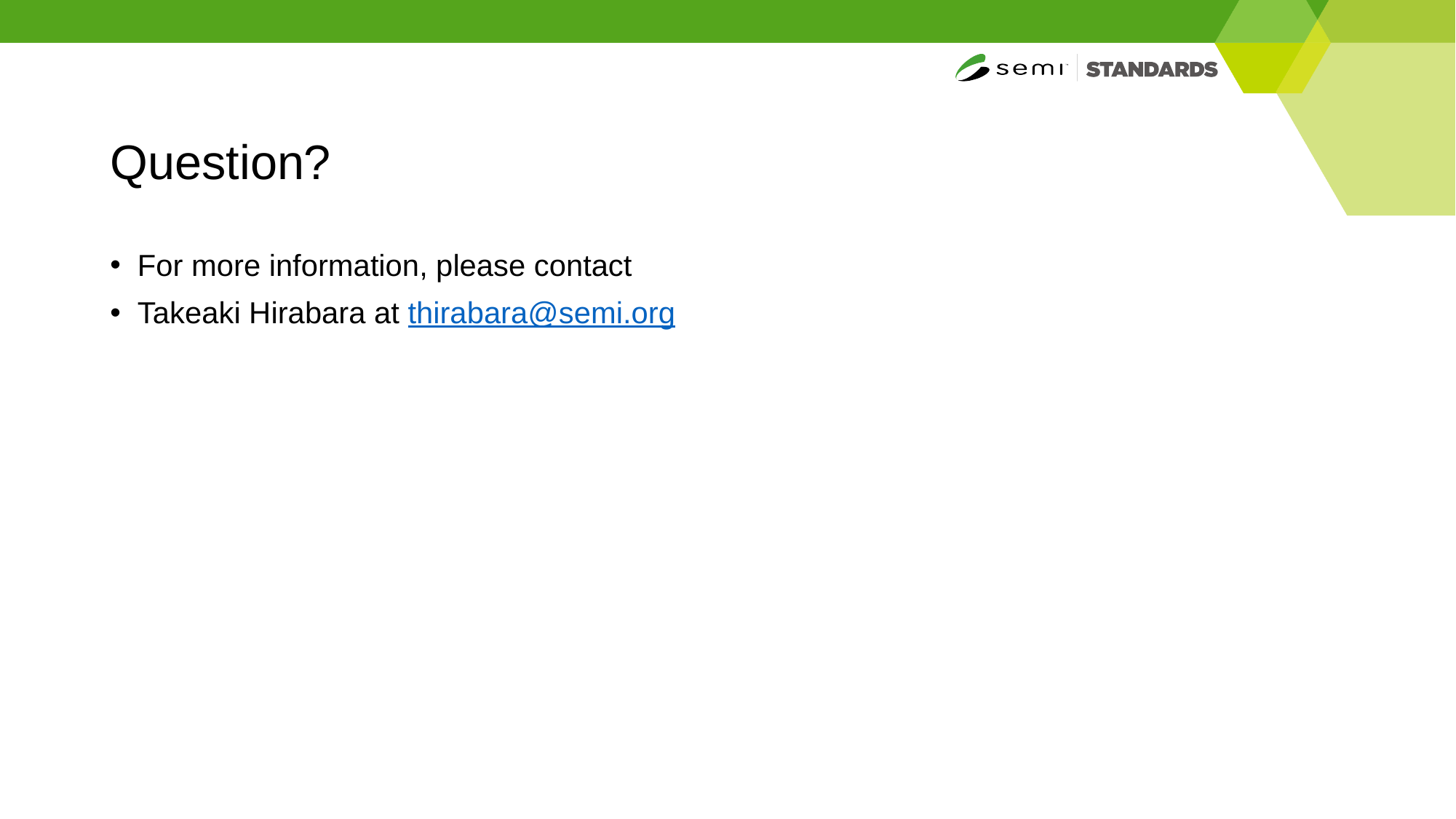

# Question?
For more information, please contact
Takeaki Hirabara at thirabara@semi.org